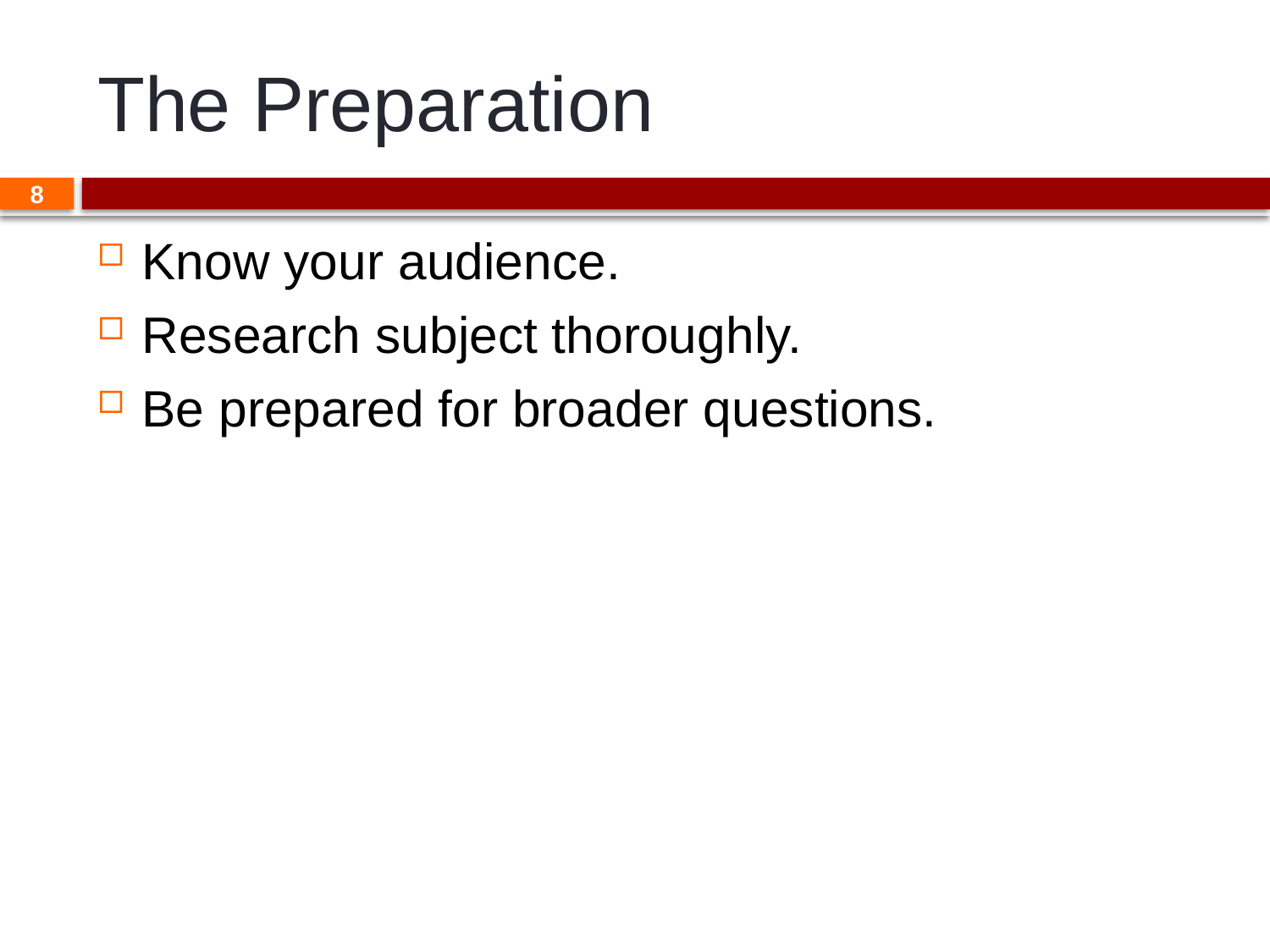

# The Preparation
8
Know your audience.
Research subject thoroughly.
Be prepared for broader questions.